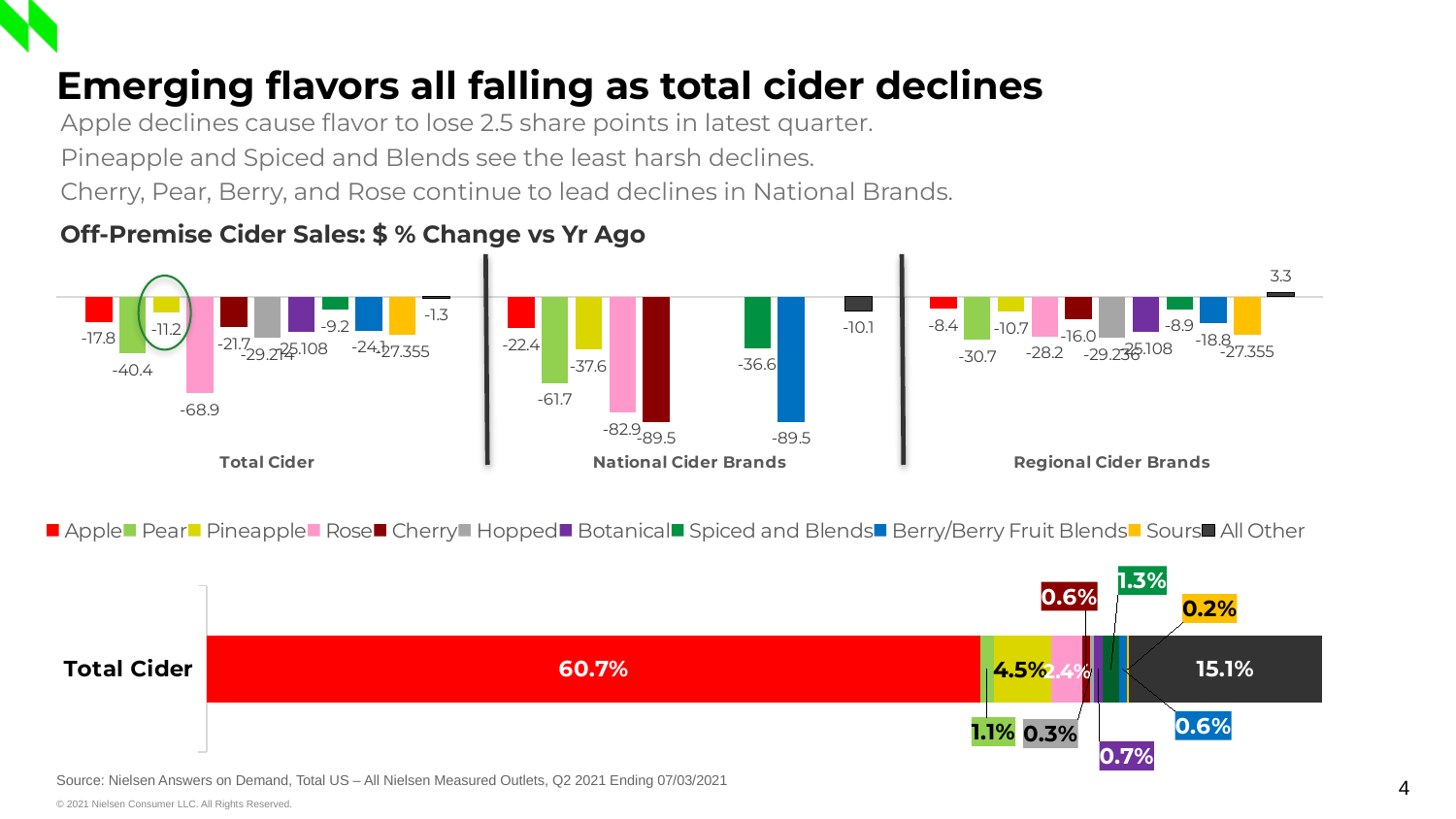

Emerging flavors all falling as total cider declines
Apple declines cause flavor to lose 2.5 share points in latest quarter.
Pineapple and Spiced and Blends see the least harsh declines.
Cherry, Pear, Berry, and Rose continue to lead declines in National Brands.
Off-Premise Cider Sales: $ % Change vs Yr Ago

### Chart

| Category | Apple | Pear | Pineapple | Rose | Cherry | Hopped | Botanical | Spiced and Blends | Berry/Berry Fruit Blends | Sours | All Other |
|---|---|---|---|---|---|---|---|---|---|---|---|
| Total Cider | -17.823 | -40.399 | -11.217 | -68.852 | -21.703 | -29.214 | -25.108 | -9.226 | -24.142 | -27.355 | -1.292 |
| National Cider Brands | -22.42 | -61.67 | -37.621 | -82.856 | -89.503 | None | None | -36.622 | -89.503 | None | -10.117 |
| Regional Cider Brands | -8.387 | -30.744 | -10.737 | -28.197 | -16.012 | -29.236 | -25.108 | -8.924 | -18.782 | -27.355 | 3.298 |

### Chart

| Category | Apple | Pear | Pineapple | Rose | Cherry | Hopped | Botanical | Spiced and Blends | Berry/Berry Fruit Blends | Sours | All Other |
|---|---|---|---|---|---|---|---|---|---|---|---|
| Total Cider | 0.60706 | 0.010740000000000001 | 0.04516 | 0.02408 | 0.006059999999999999 | 0.0033900000000000002 | 0.006730000000000001 | 0.0128 | 0.006 | 0.00198 | 0.15114 |
4
Source: Nielsen Answers on Demand, Total US – All Nielsen Measured Outlets, Q2 2021 Ending 07/03/2021